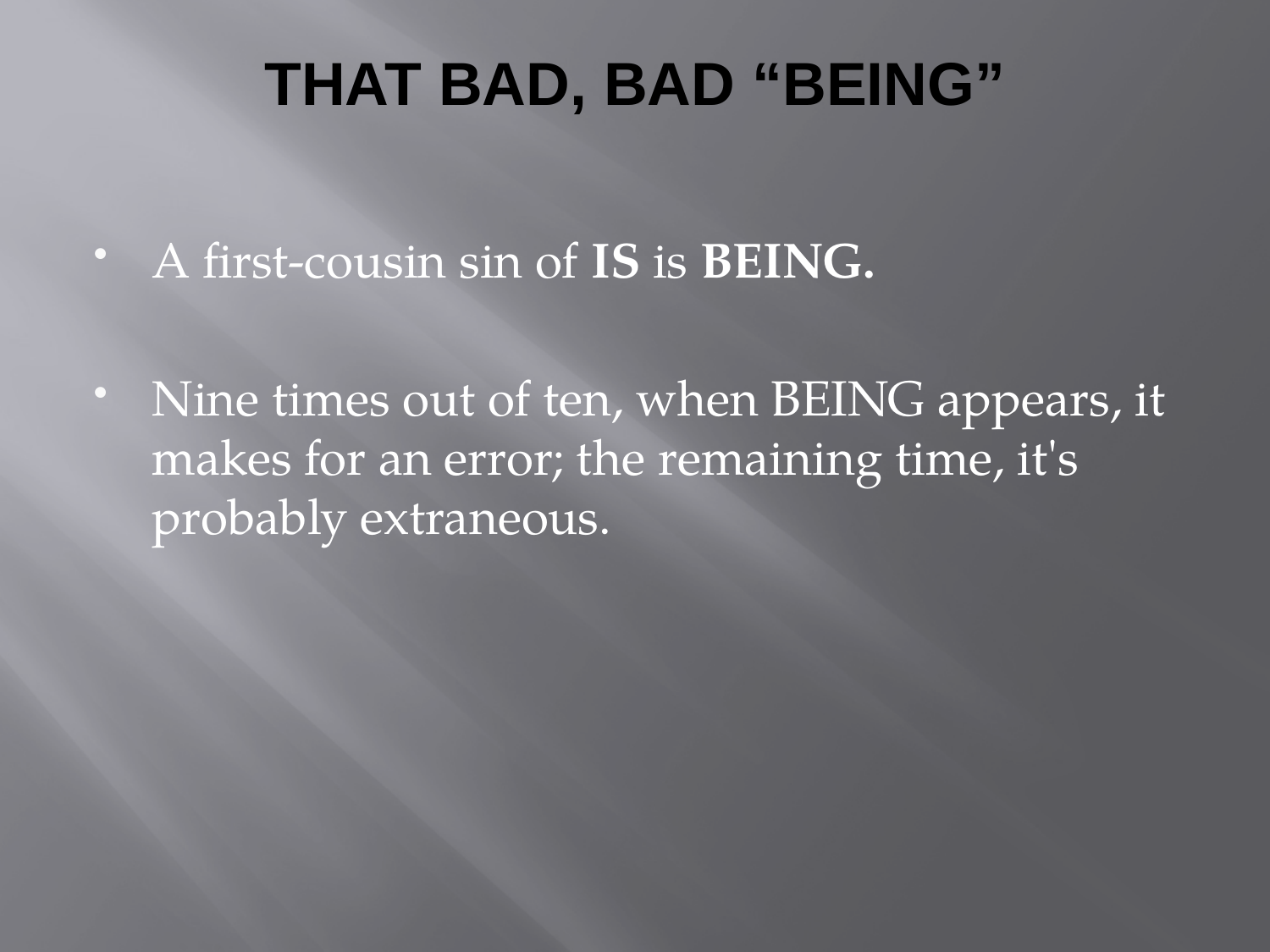

# THAT BAD, BAD “BEING”
A first-cousin sin of IS is BEING.

Nine times out of ten, when BEING appears, it makes for an error; the remaining time, it's probably extraneous.